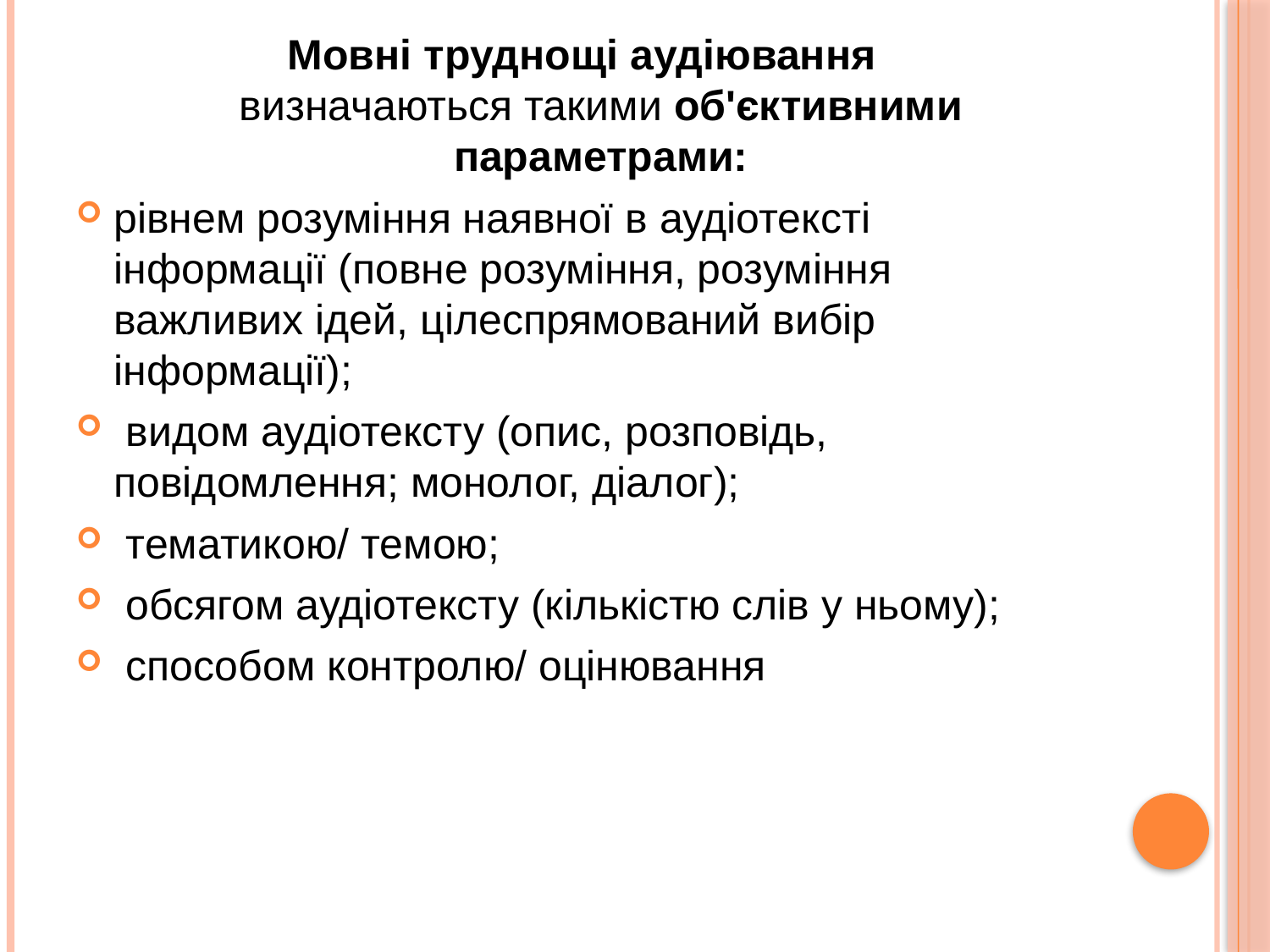

Мовні труднощі аудіювання
визначаються такими об'єктивними параметрами:
рівнем розуміння наявної в аудіотексті інформації (повне розуміння, розуміння важливих ідей, цілеспрямований вибір інформації);
 видом аудіотексту (опис, розповідь, повідомлення; монолог, діалог);
 тематикою/ темою;
 обсягом аудіотексту (кількістю слів у ньому);
 способом контролю/ оцінювання